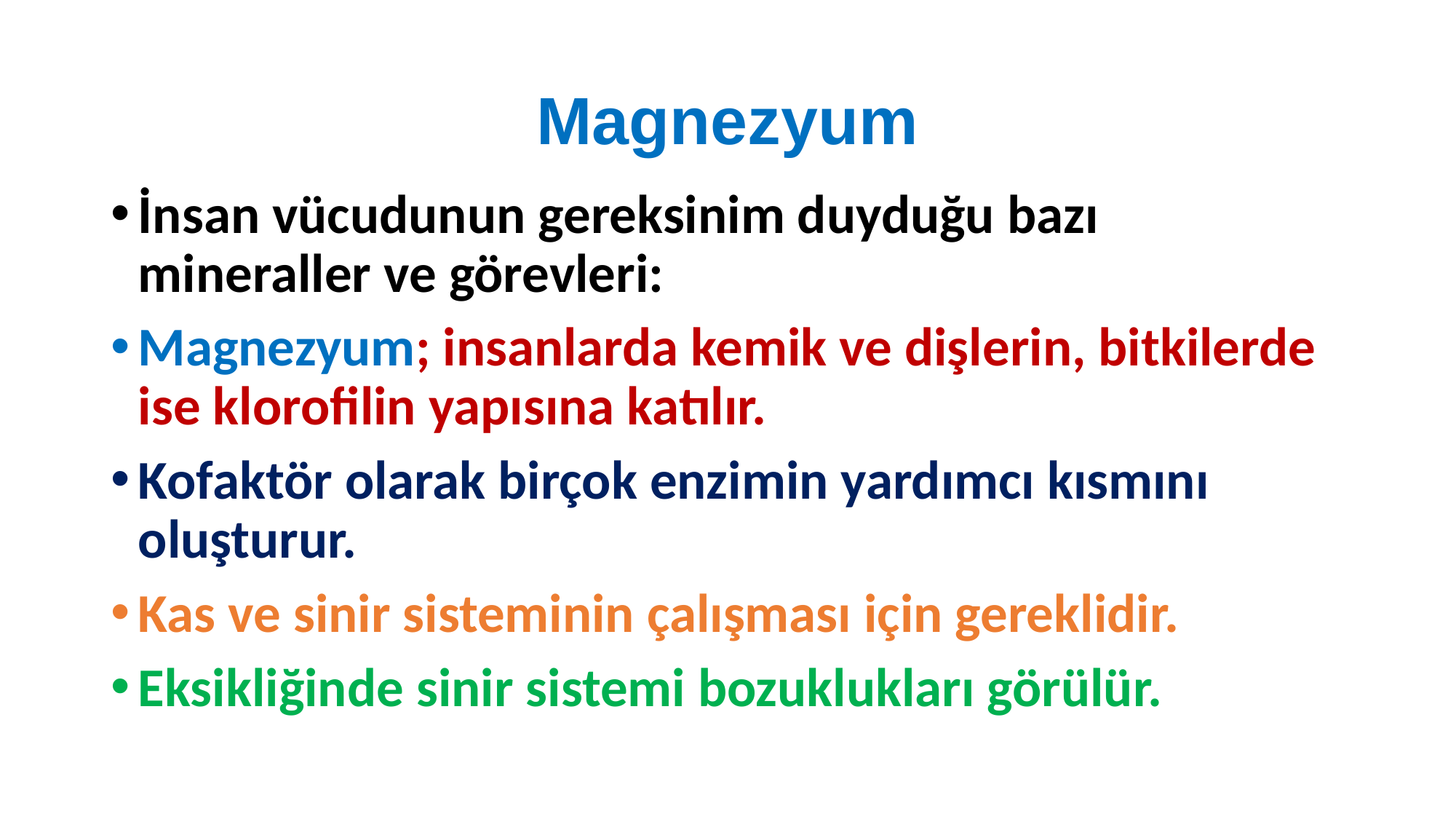

# Magnezyum
İnsan vücudunun gereksinim duyduğu bazı mineraller ve görevleri:
Magnezyum; insanlarda kemik ve dişlerin, bitkilerde ise klorofilin yapısına katılır.
Kofaktör olarak birçok enzimin yardımcı kısmını oluşturur.
Kas ve sinir sisteminin çalışması için gereklidir.
Eksikliğinde sinir sistemi bozuklukları görülür.